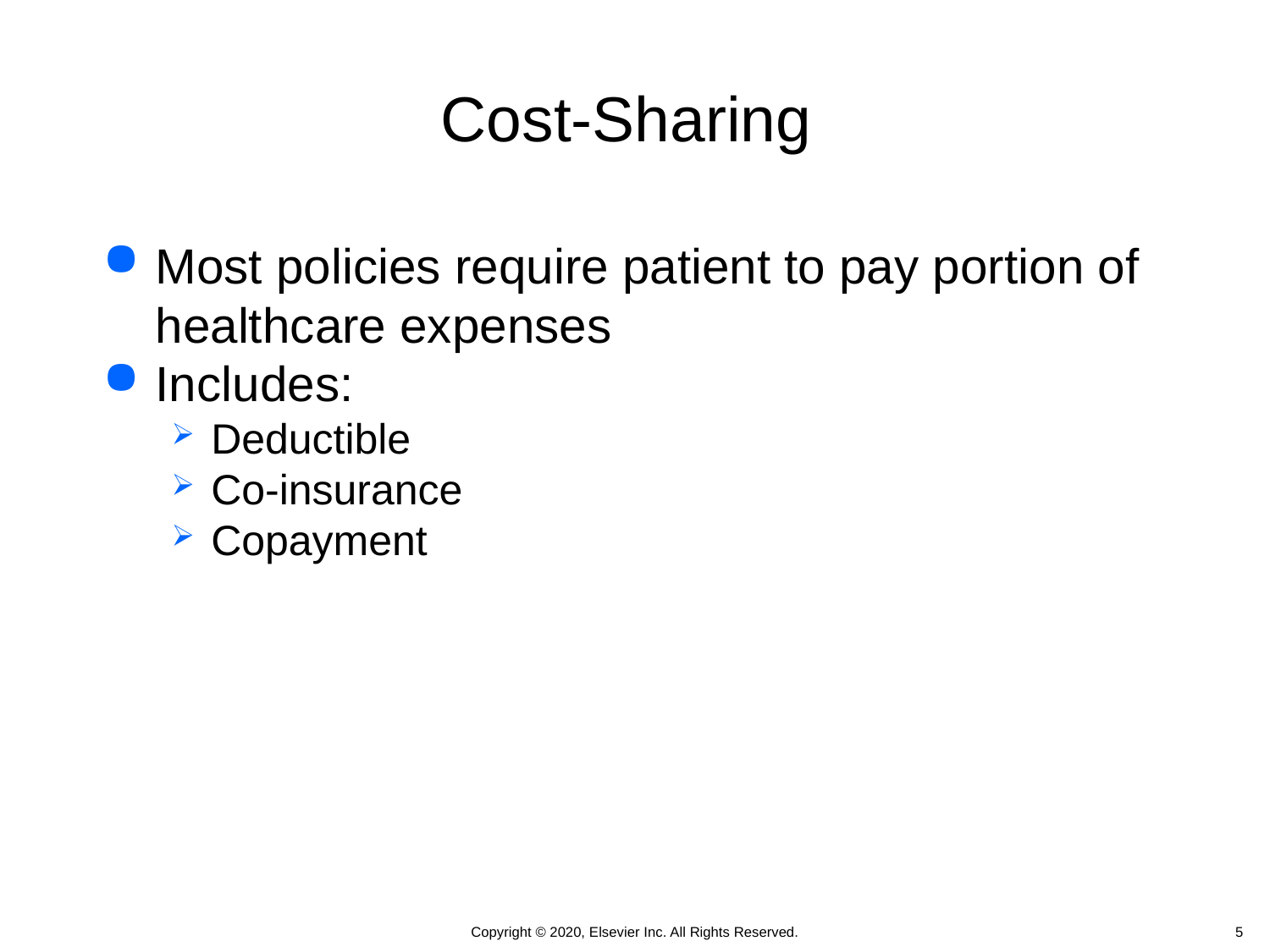

# Cost-Sharing
Most policies require patient to pay portion of healthcare expenses
Includes:
Deductible
Co-insurance
Copayment
 5